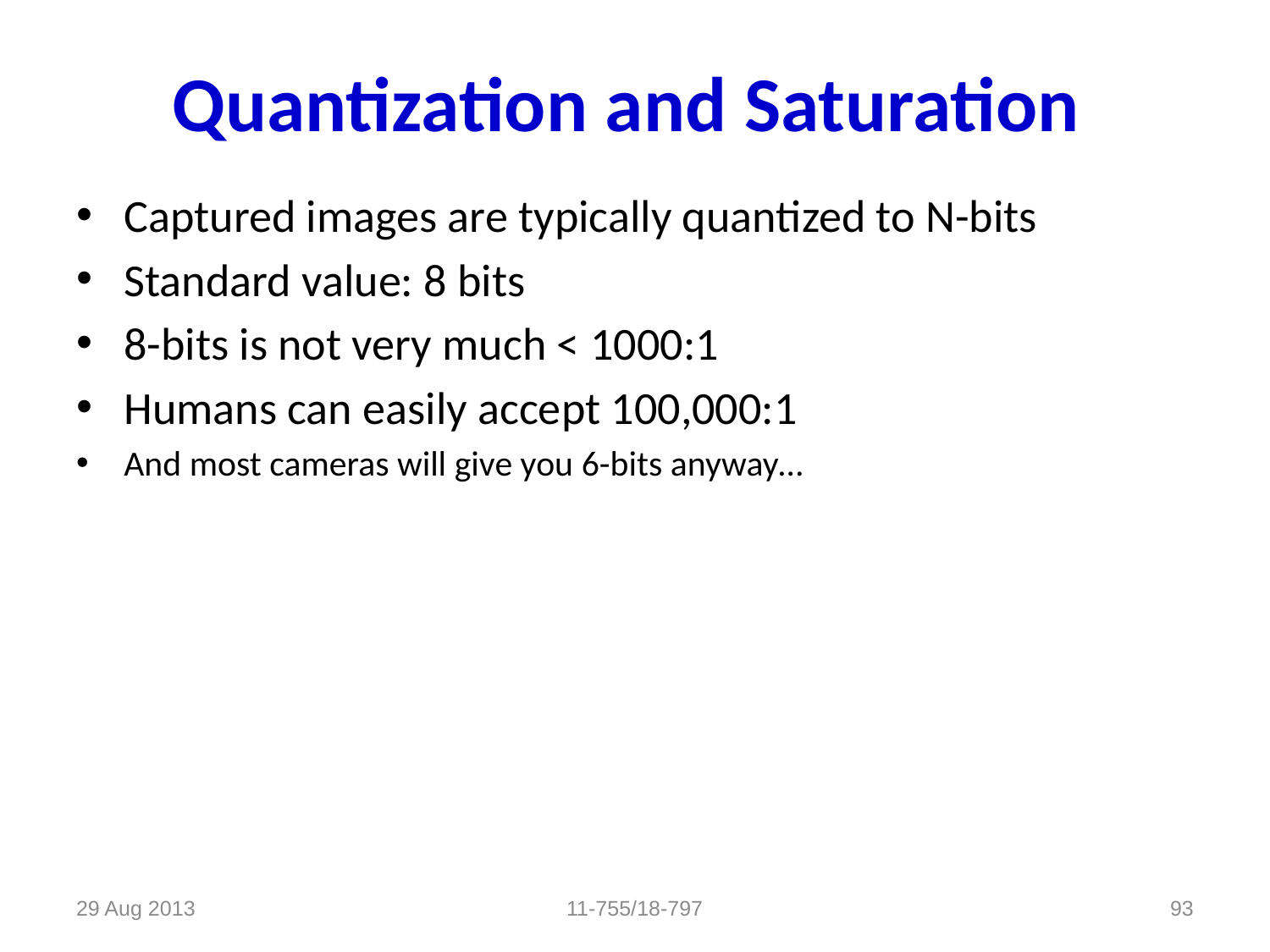

# Quantization and Saturation
Captured images are typically quantized to N-bits
Standard value: 8 bits
8-bits is not very much < 1000:1
Humans can easily accept 100,000:1
And most cameras will give you 6-bits anyway…
29 Aug 2013
11-755/18-797
93